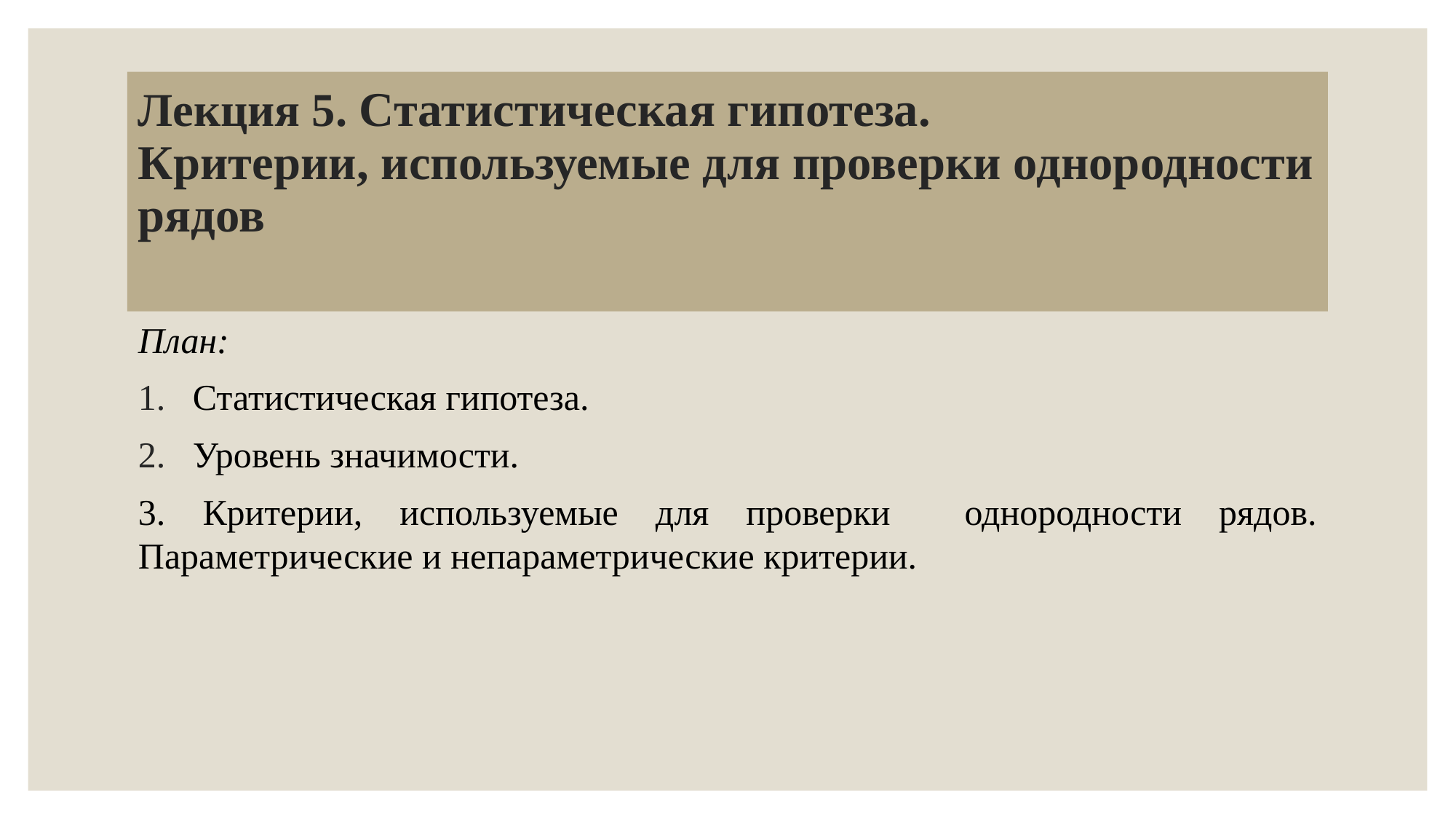

# Лекция 5. Статистическая гипотеза. Критерии, используемые для проверки однородности рядов
План:
Статистическая гипотеза.
Уровень значимости.
3. Критерии, используемые для проверки  однородности рядов. Параметрические и непараметрические критерии.